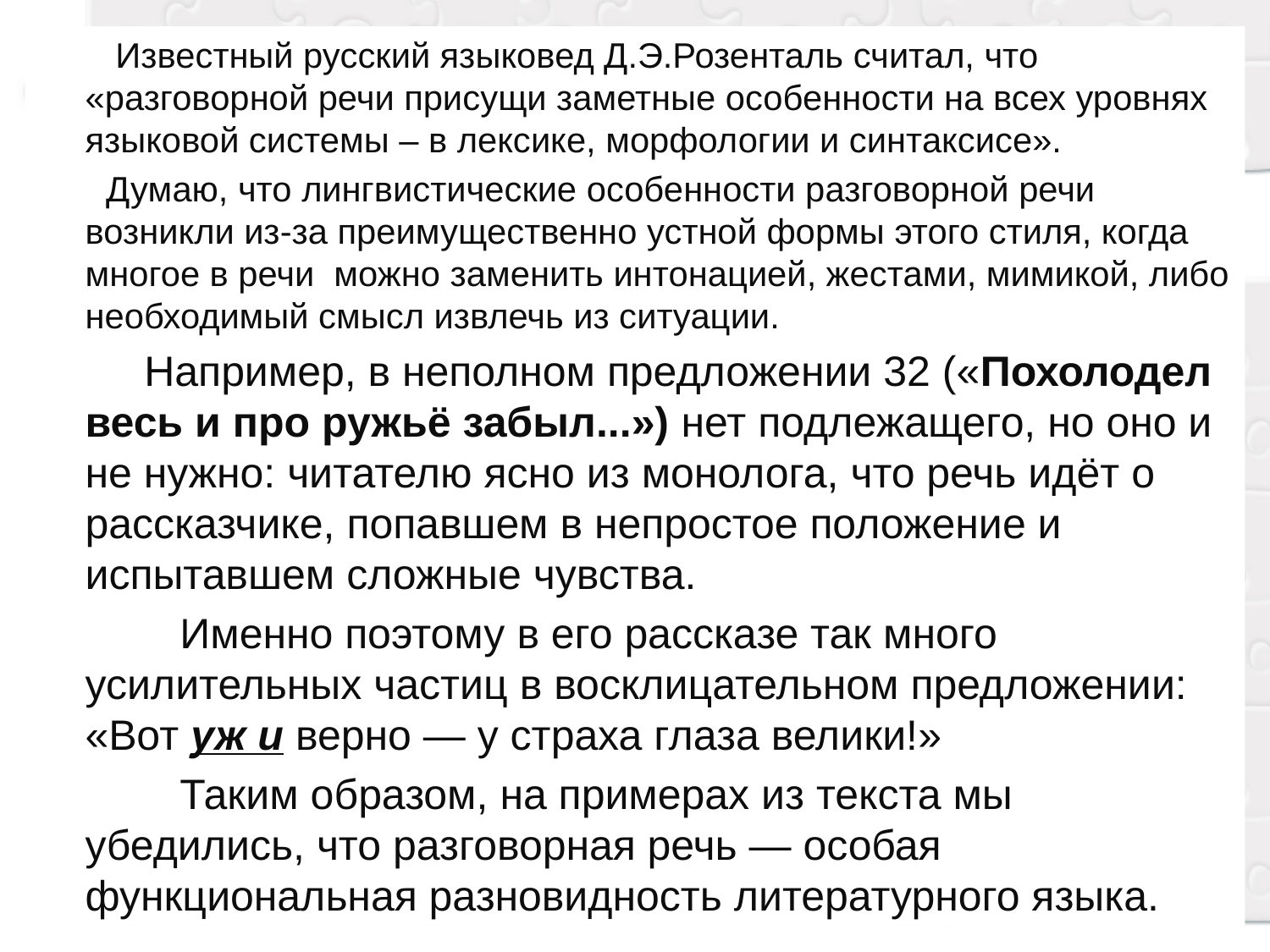

Известный русский языковед Д.Э.Розенталь считал, что «разговорной речи присущи заметные особенности на всех уровнях языковой системы – в лексике, морфологии и синтаксисе».
       Думаю, что лингвистические особенности разговорной речи  возникли из-за преимущественно устной формы этого стиля, когда многое в речи  можно заменить интонацией, жестами, мимикой, либо необходимый смысл извлечь из ситуации.
         Например, в неполном предложении 32 («Похолодел весь и про ружьё забыл...») нет подлежащего, но оно и не нужно: читателю ясно из монолога, что речь идёт о рассказчике, попавшем в непростое положение и испытавшем сложные чувства.
            Именно поэтому в его рассказе так много усилительных частиц в восклицательном предложении: «Вот уж и верно — у страха глаза велики!»
            Таким образом, на примерах из текста мы убедились, что разговорная речь — особая функциональная разновидность литературного языка.